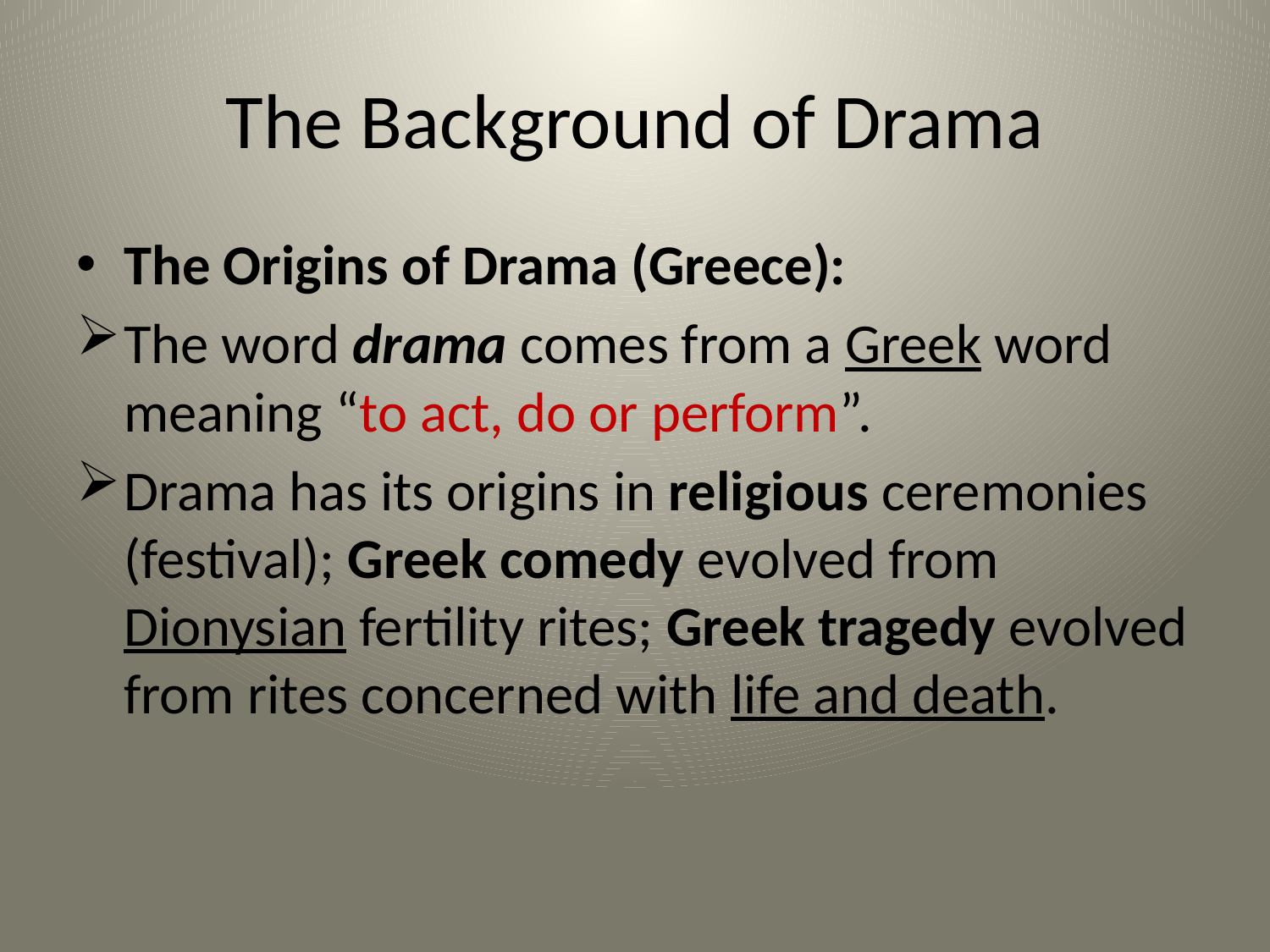

# The Background of Drama
The Origins of Drama (Greece):
The word drama comes from a Greek word meaning “to act, do or perform”.
Drama has its origins in religious ceremonies (festival); Greek comedy evolved from Dionysian fertility rites; Greek tragedy evolved from rites concerned with life and death.